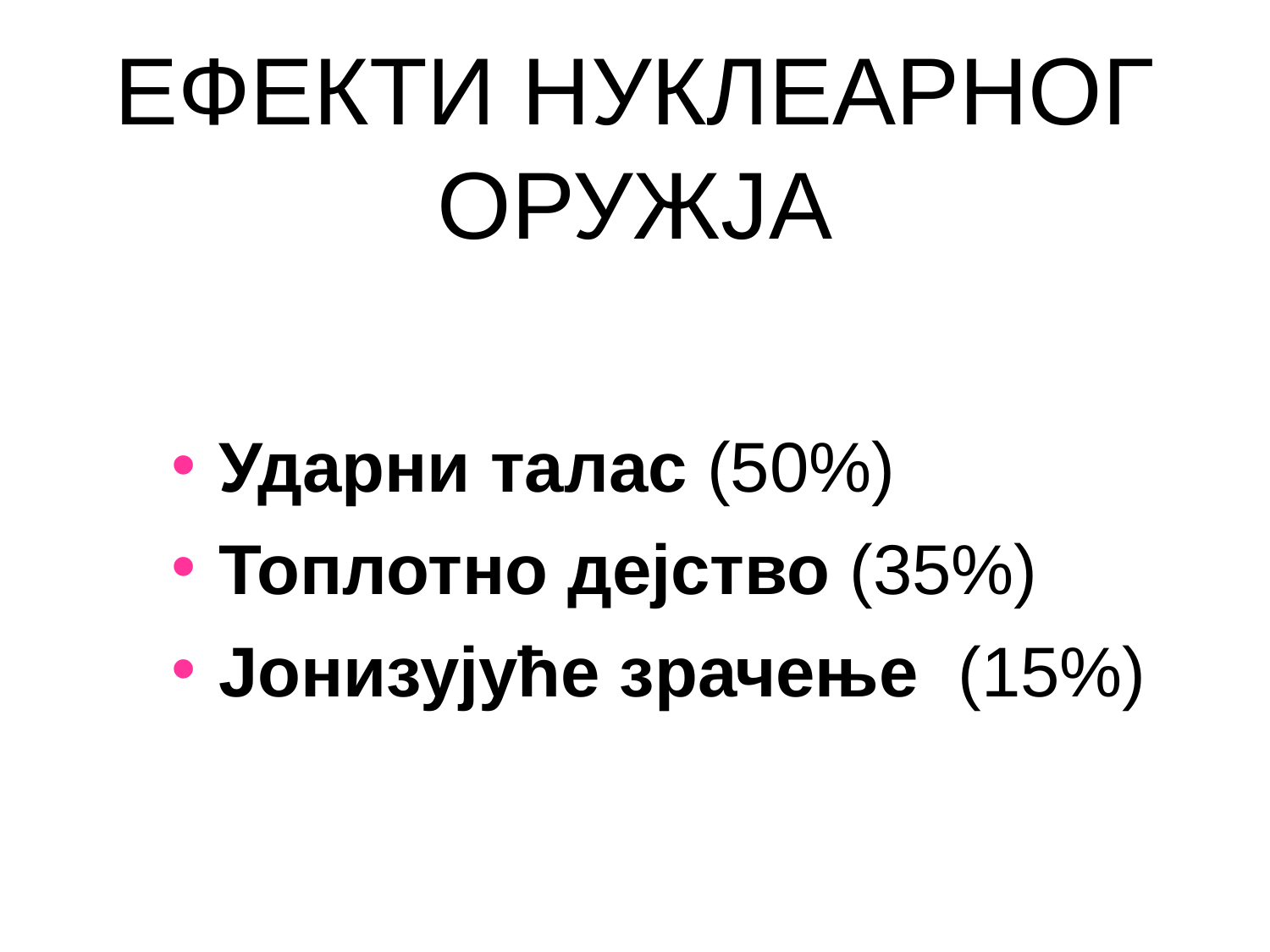

# ЕФЕКТИ НУКЛЕАРНОГ ОРУЖЈА

Ударни талас (50%)
Топлотно дејство (35%)
Јонизујуће зрачење  (15%)